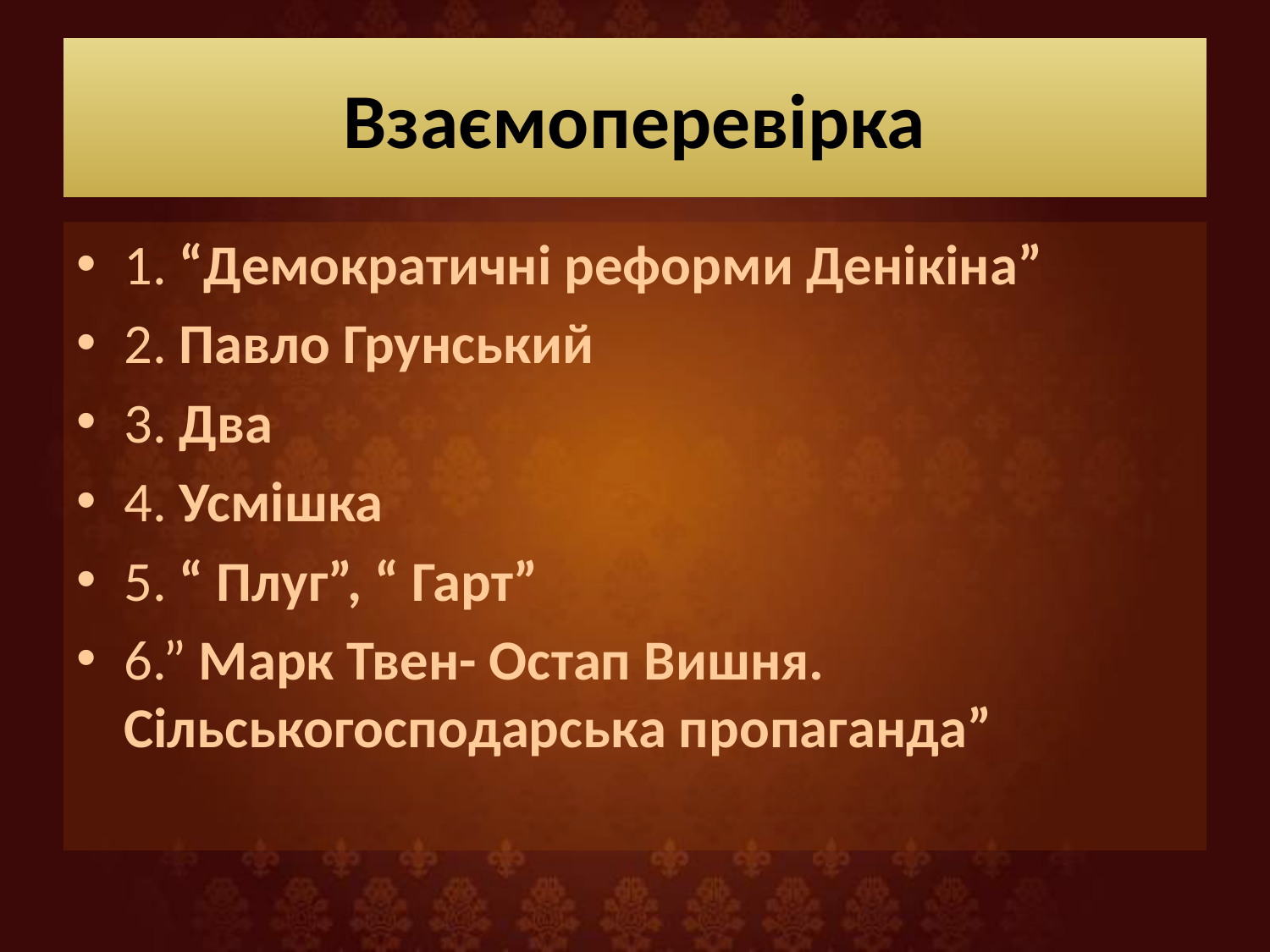

# Взаємоперевірка
1. “Демократичні реформи Денікіна”
2. Павло Грунський
3. Два
4. Усмішка
5. “ Плуг”, “ Гарт”
6.” Марк Твен- Остап Вишня. Сільськогосподарська пропаганда”